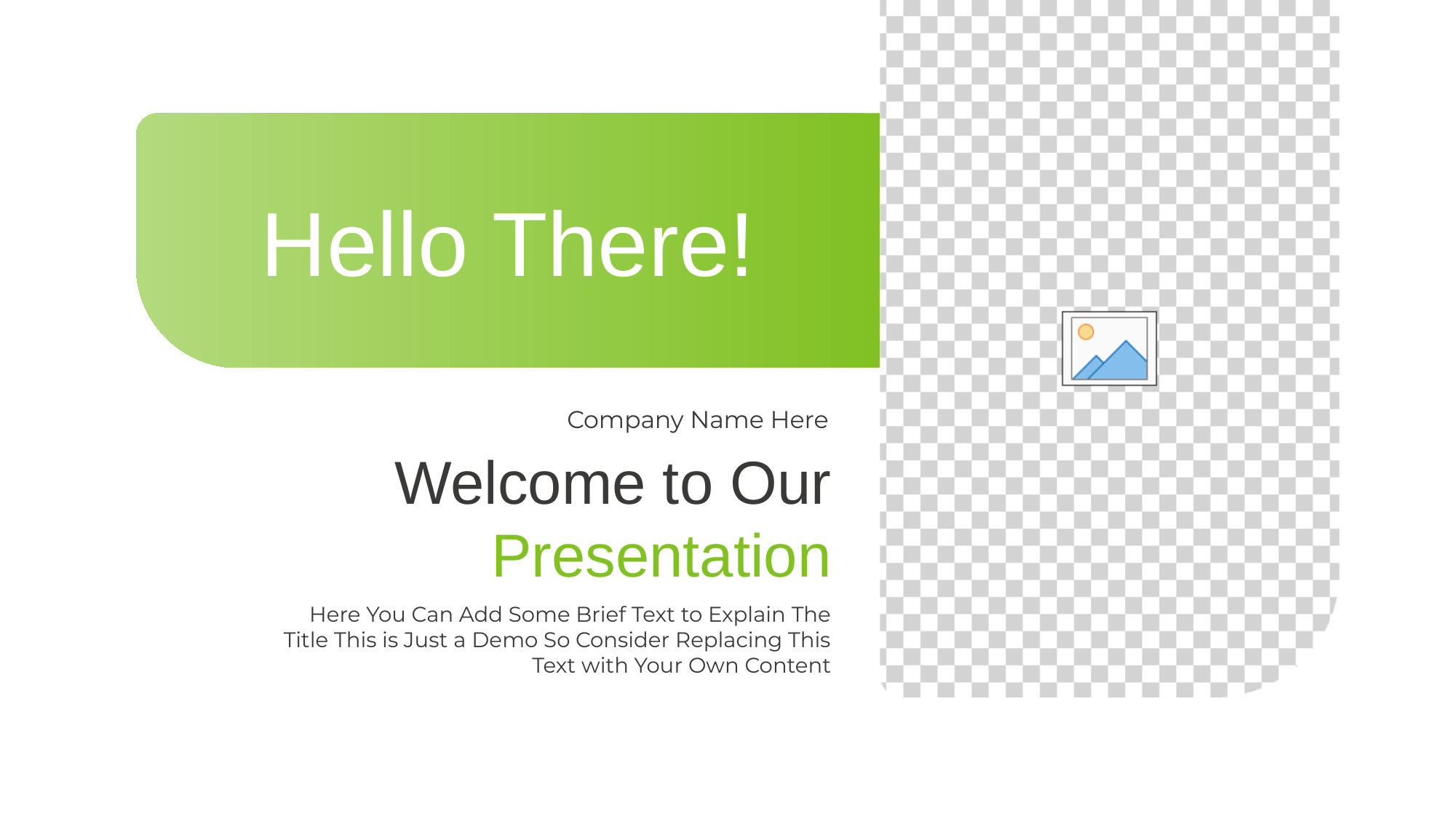

Hello There!
Company Name Here
Welcome to Our
Presentation
Here You Can Add Some Brief Text to Explain The Title This is Just a Demo So Consider Replacing This Text with Your Own Content